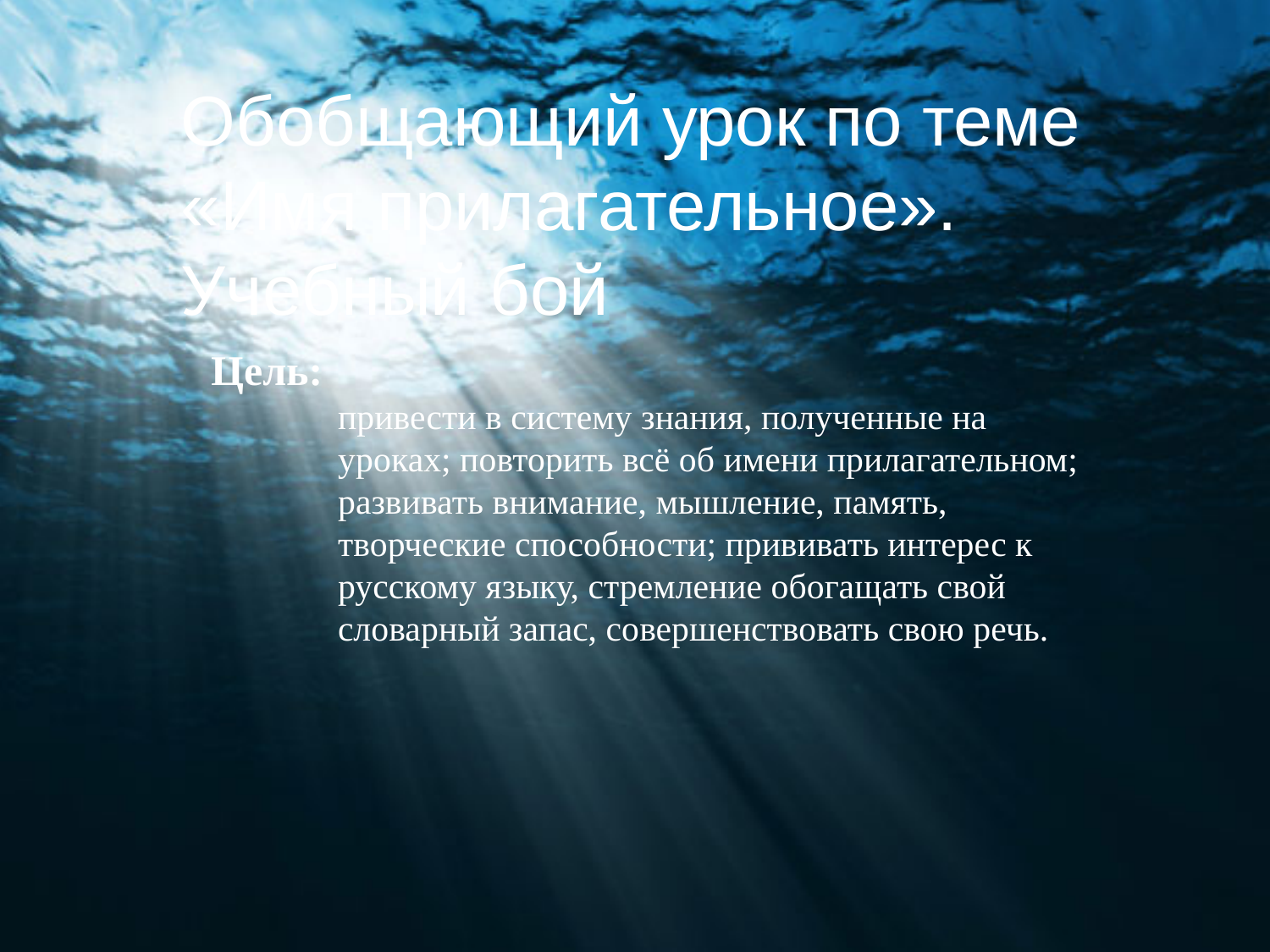

Обобщающий урок по теме «Имя прилагательное». Учебный бой
Цель:
привести в систему знания, полученные на уроках; повторить всё об имени прилагательном; развивать внимание, мышление, память, творческие способности; прививать интерес к русскому языку, стремление обогащать свой словарный запас, совершенствовать свою речь.